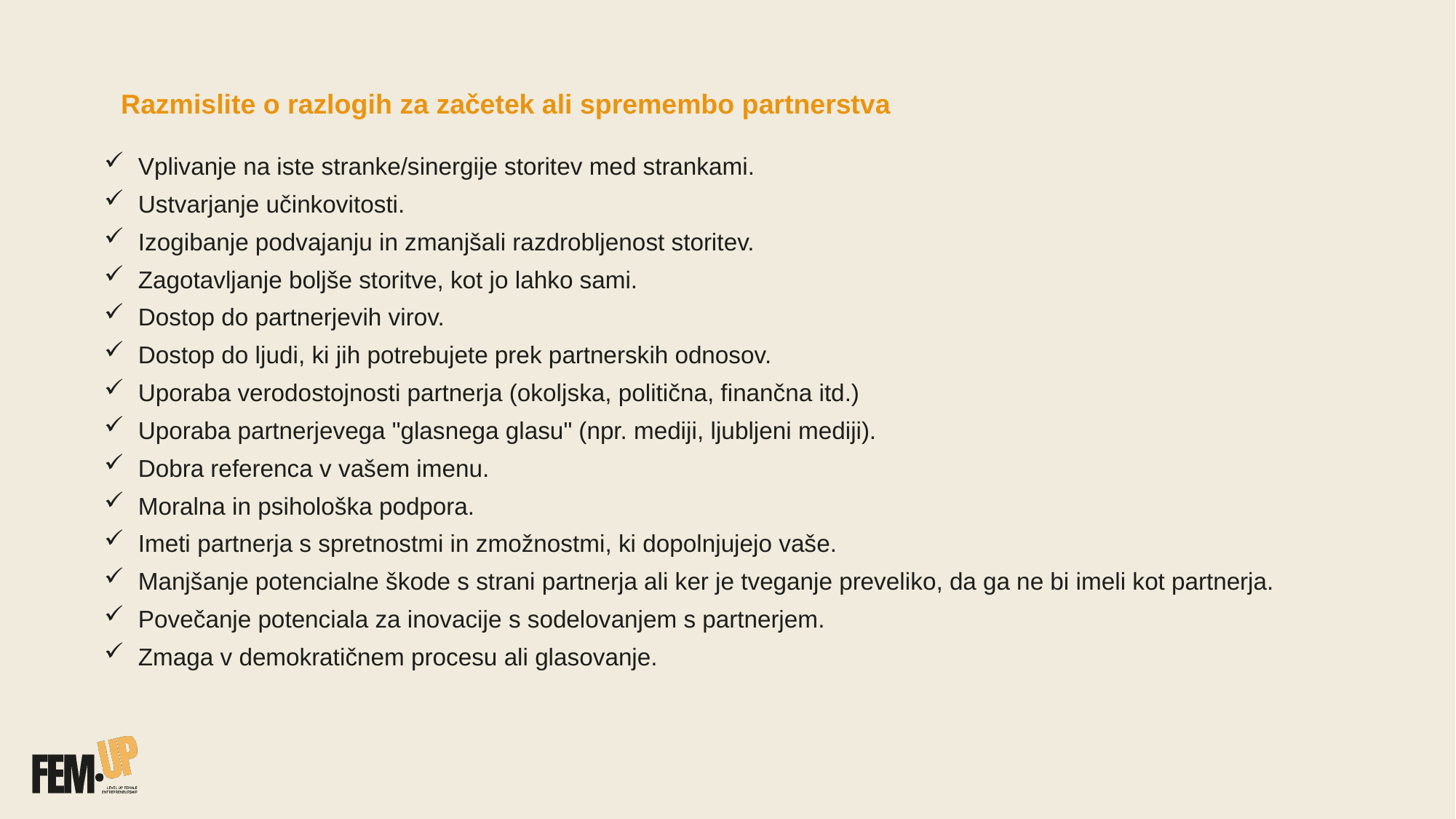

Razmislite o razlogih za začetek ali spremembo partnerstva
Vplivanje na iste stranke/sinergije storitev med strankami.
Ustvarjanje učinkovitosti.
Izogibanje podvajanju in zmanjšali razdrobljenost storitev.
Zagotavljanje boljše storitve, kot jo lahko sami.
Dostop do partnerjevih virov.
Dostop do ljudi, ki jih potrebujete prek partnerskih odnosov.
Uporaba verodostojnosti partnerja (okoljska, politična, finančna itd.)
Uporaba partnerjevega "glasnega glasu" (npr. mediji, ljubljeni mediji).
Dobra referenca v vašem imenu.
Moralna in psihološka podpora.
Imeti partnerja s spretnostmi in zmožnostmi, ki dopolnjujejo vaše.
Manjšanje potencialne škode s strani partnerja ali ker je tveganje preveliko, da ga ne bi imeli kot partnerja.
Povečanje potenciala za inovacije s sodelovanjem s partnerjem.
Zmaga v demokratičnem procesu ali glasovanje.